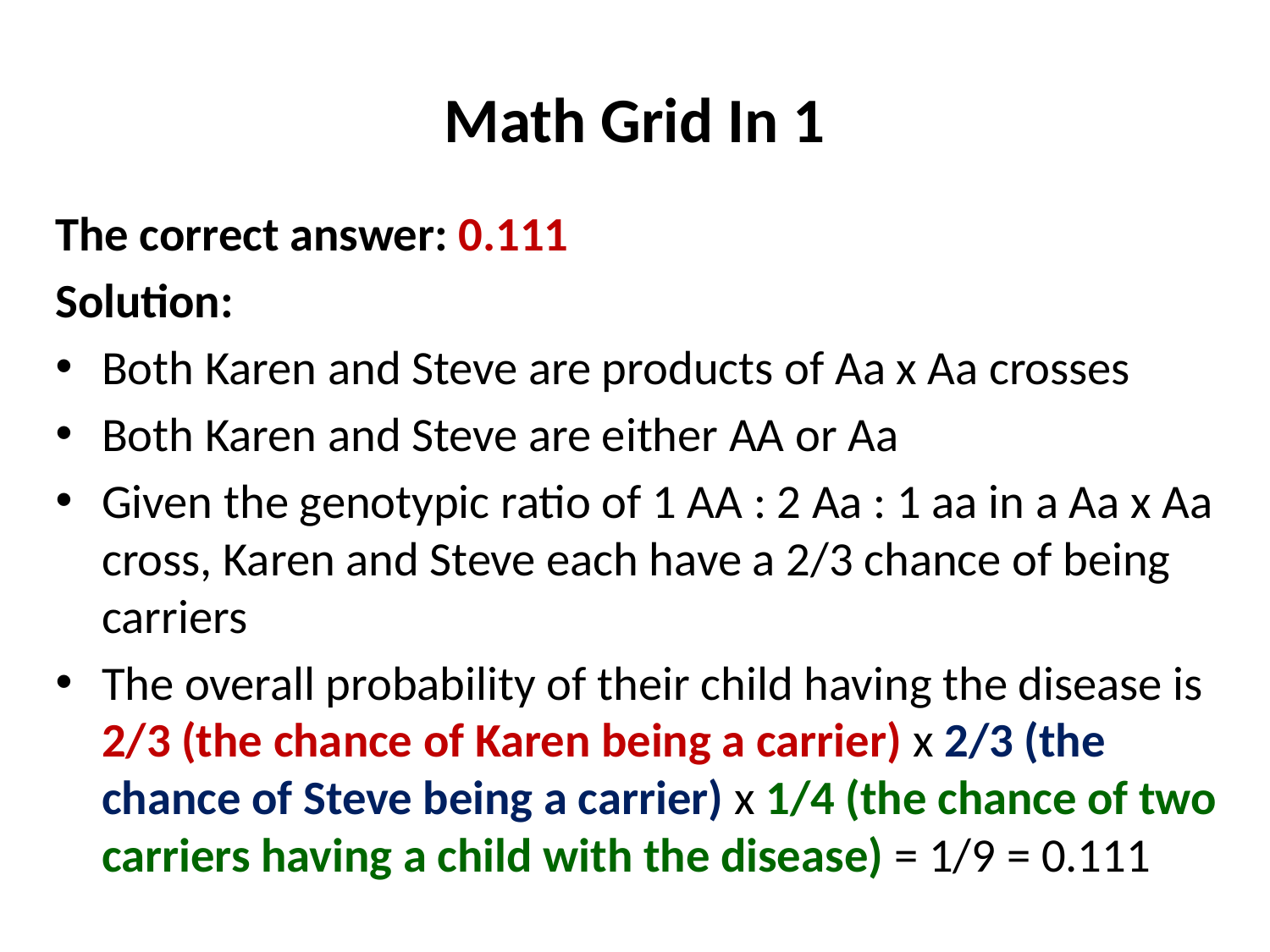

# Math Grid In 1
The correct answer: 0.111
Solution:
Both Karen and Steve are products of Aa x Aa crosses
Both Karen and Steve are either AA or Aa
Given the genotypic ratio of 1 AA : 2 Aa : 1 aa in a Aa x Aa cross, Karen and Steve each have a 2/3 chance of being carriers
The overall probability of their child having the disease is 2/3 (the chance of Karen being a carrier) x 2/3 (the chance of Steve being a carrier) x 1/4 (the chance of two carriers having a child with the disease) = 1/9 = 0.111